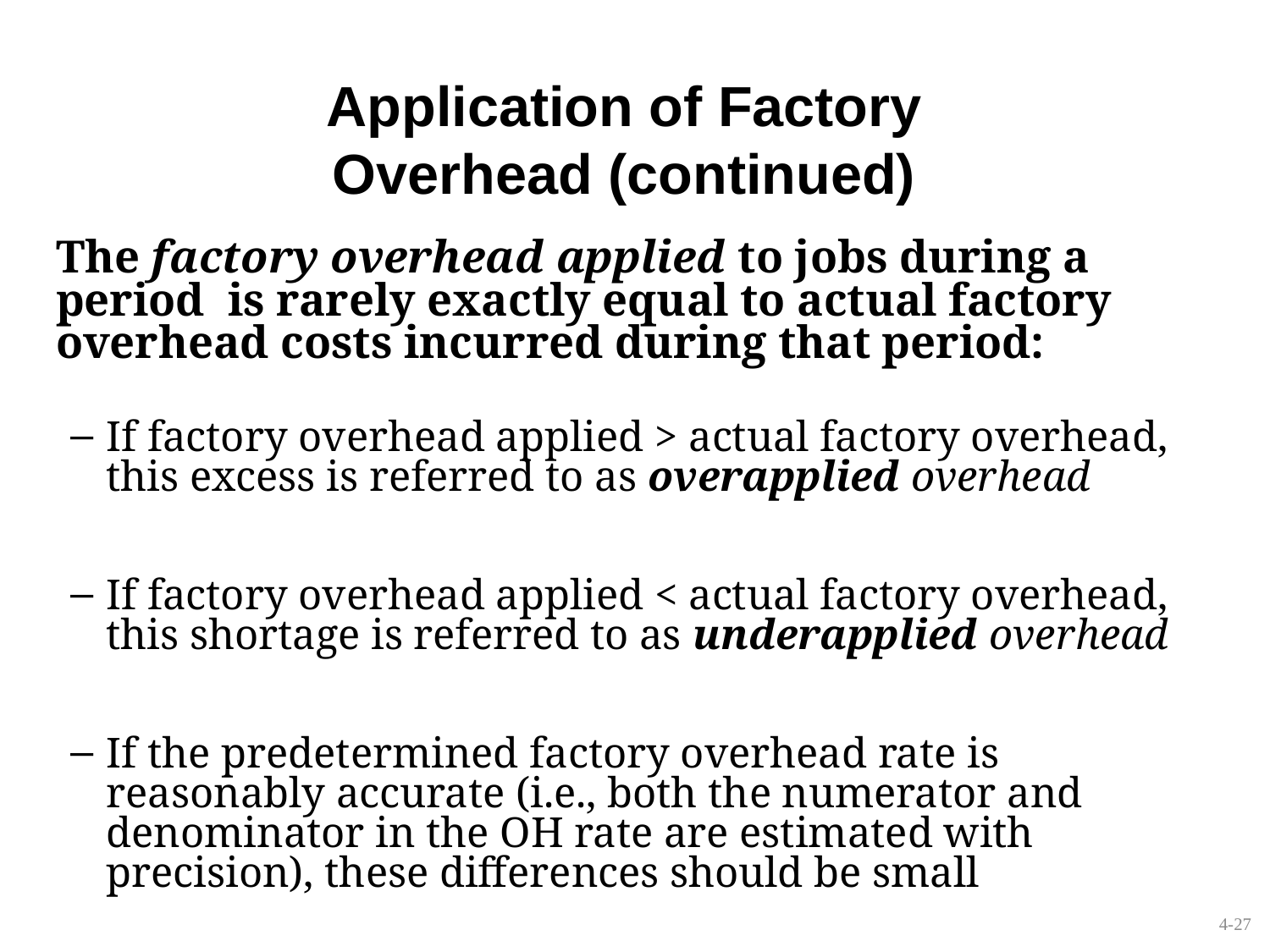

Application of Factory Overhead (continued)
	The factory overhead applied to jobs during a period  is rarely exactly equal to actual factory overhead costs incurred during that period:

If factory overhead applied > actual factory overhead, this excess is referred to as overapplied overhead

If factory overhead applied < actual factory overhead, this shortage is referred to as underapplied overhead

If the predetermined factory overhead rate is reasonably accurate (i.e., both the numerator and denominator in the OH rate are estimated with precision), these differences should be small

4-27